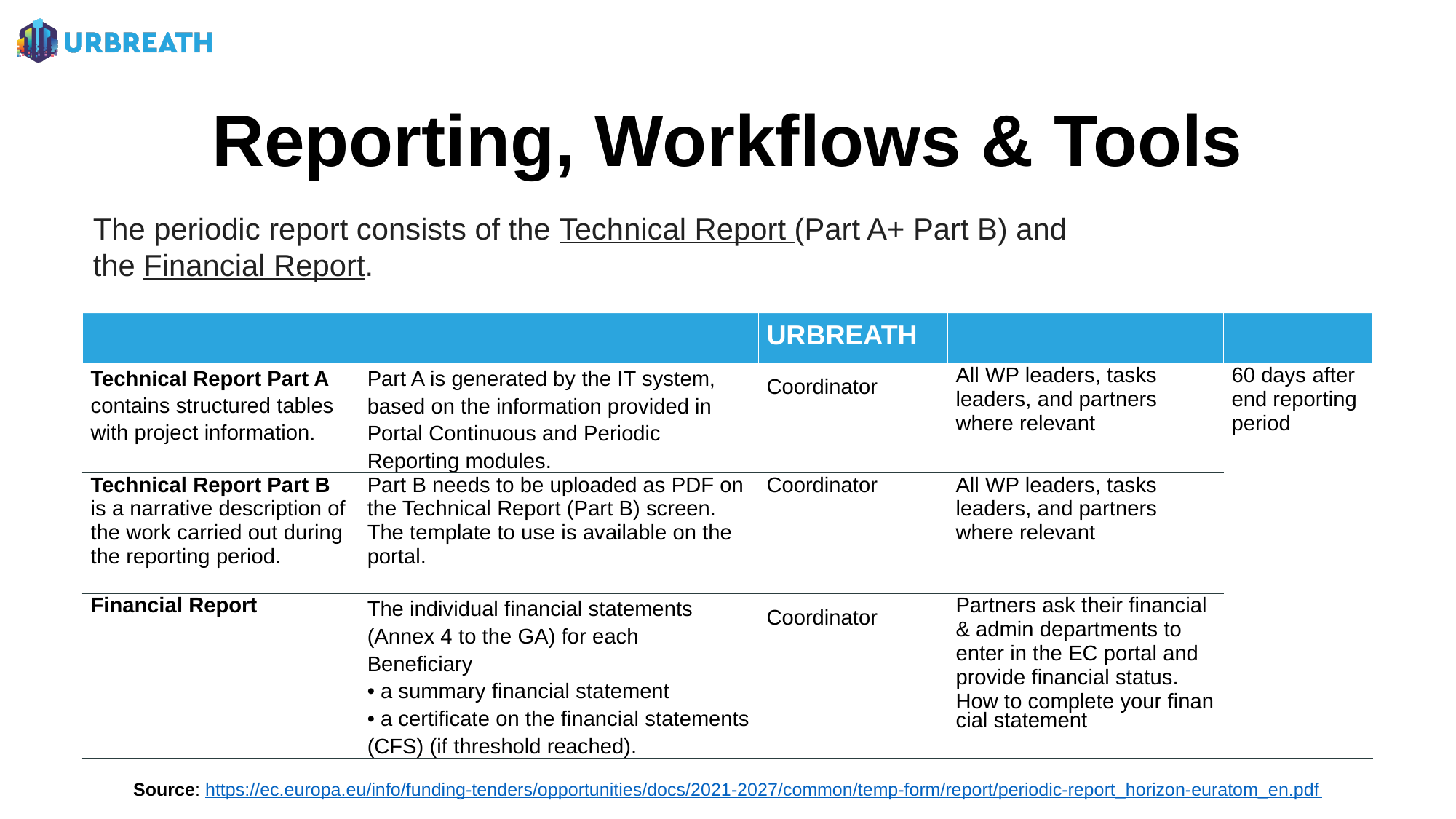

# Reporting, Workflows & Tools
The periodic report consists of the Technical Report (Part A+ Part B) and the Financial Report.

| Type of report | Format | Lead in URBREATH | Who provides input | Due |
| --- | --- | --- | --- | --- |
| Technical Report Part A contains structured tables with project information. | Part A is generated by the IT system, based on the information provided in Portal Continuous and Periodic Reporting modules. | Coordinator | All WP leaders, tasks leaders, and partners where relevant | 60 days after end reporting period |
| Technical Report Part B is a narrative description of the work carried out during the reporting period. | Part B needs to be uploaded as PDF on the Technical Report (Part B) screen. The template to use is available on the portal. | Coordinator | All WP leaders, tasks leaders, and partners where relevant |  |
| Financial Report | The individual financial statements (Annex 4 to the GA) for each Beneficiary • a summary financial statement • a certificate on the financial statements (CFS) (if threshold reached). | Coordinator | Partners ask their financial & admin departments to enter in the EC portal and provide financial status. How to complete your financial statement |  |
Source: https://ec.europa.eu/info/funding-tenders/opportunities/docs/2021-2027/common/temp-form/report/periodic-report_horizon-euratom_en.pdf